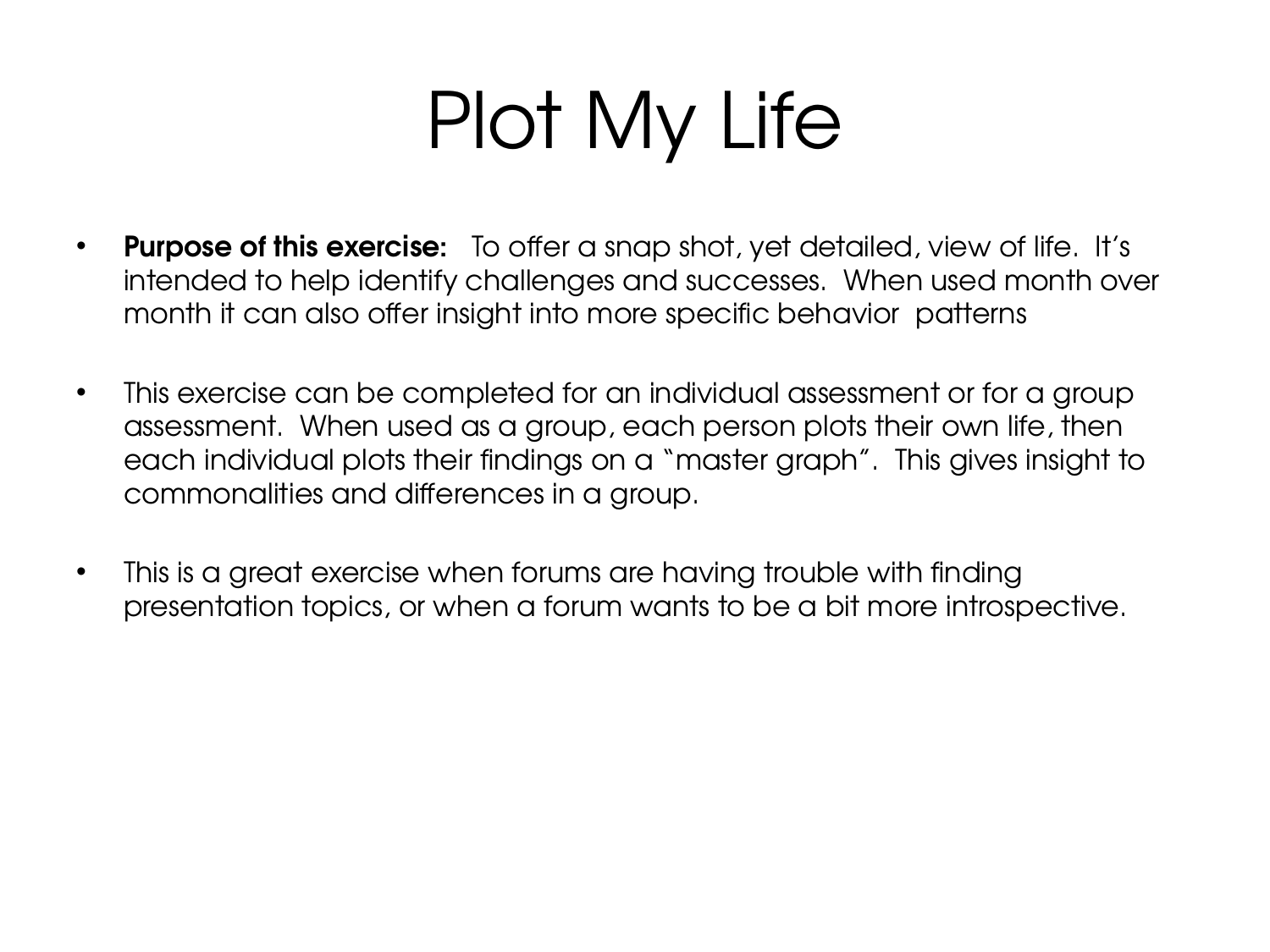

# Plot My Life
Purpose of this exercise:   To offer a snap shot, yet detailed, view of life.  It’s intended to help identify challenges and successes.  When used month over month it can also offer insight into more specific behavior  patterns

This exercise can be completed for an individual assessment or for a group assessment.  When used as a group, each person plots their own life, then each individual plots their findings on a “master graph”.  This gives insight to commonalities and differences in a group.

This is a great exercise when forums are having trouble with finding presentation topics, or when a forum wants to be a bit more introspective.